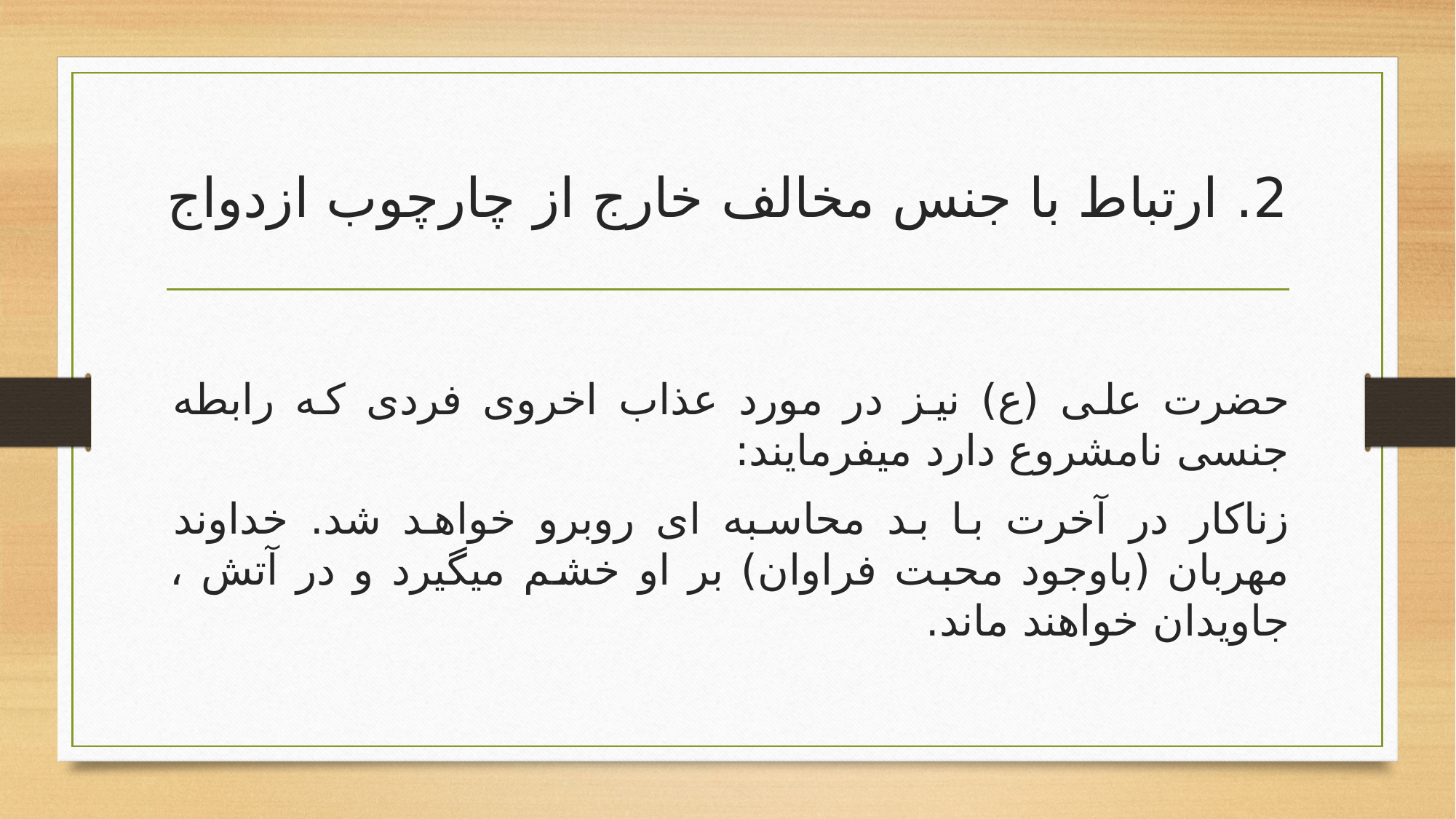

# 2. ارتباط با جنس مخالف خارج از چارچوب ازدواج

حضرت علی (ع) نیز در مورد عذاب اخروی فردی که رابطه جنسی نامشروع دارد میفرمایند:
زناکار در آخرت با بد محاسبه ای روبرو خواهد شد. خداوند مهربان (باوجود محبت فراوان) بر او خشم میگیرد و در آتش ، جاویدان خواهند ماند.